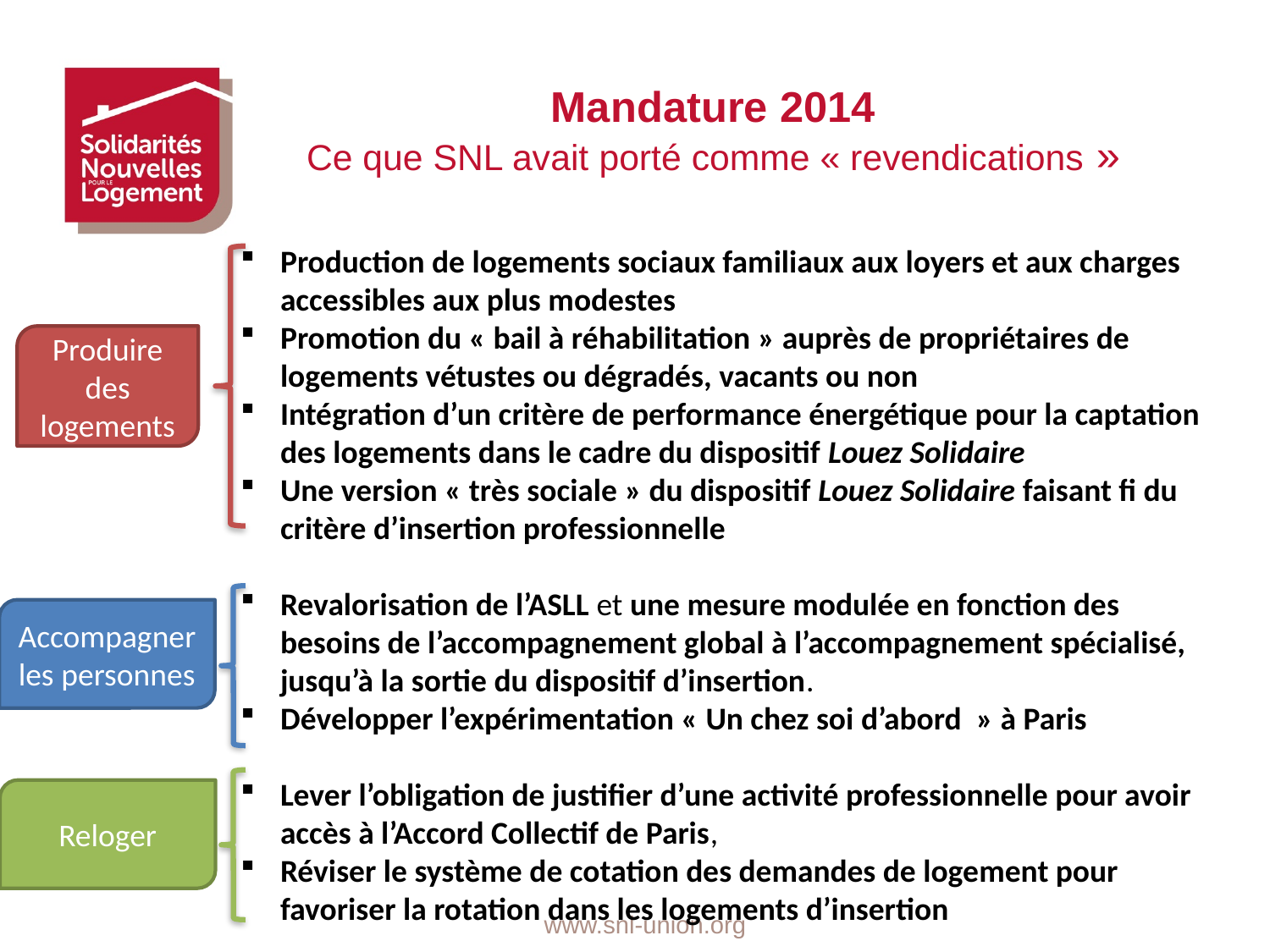

# Mandature 2014 Ce que SNL avait porté comme « revendications »
Production de logements sociaux familiaux aux loyers et aux charges accessibles aux plus modestes
Promotion du « bail à réhabilitation » auprès de propriétaires de logements vétustes ou dégradés, vacants ou non
Intégration d’un critère de performance énergétique pour la captation des logements dans le cadre du dispositif Louez Solidaire
Une version « très sociale » du dispositif Louez Solidaire faisant fi du critère d’insertion professionnelle

Revalorisation de l’ASLL et une mesure modulée en fonction des besoins de l’accompagnement global à l’accompagnement spécialisé, jusqu’à la sortie du dispositif d’insertion.
Développer l’expérimentation « Un chez soi d’abord  » à Paris

Lever l’obligation de justifier d’une activité professionnelle pour avoir accès à l’Accord Collectif de Paris,
Réviser le système de cotation des demandes de logement pour favoriser la rotation dans les logements d’insertion

Produire des logements

Accompagner les personnes

Reloger